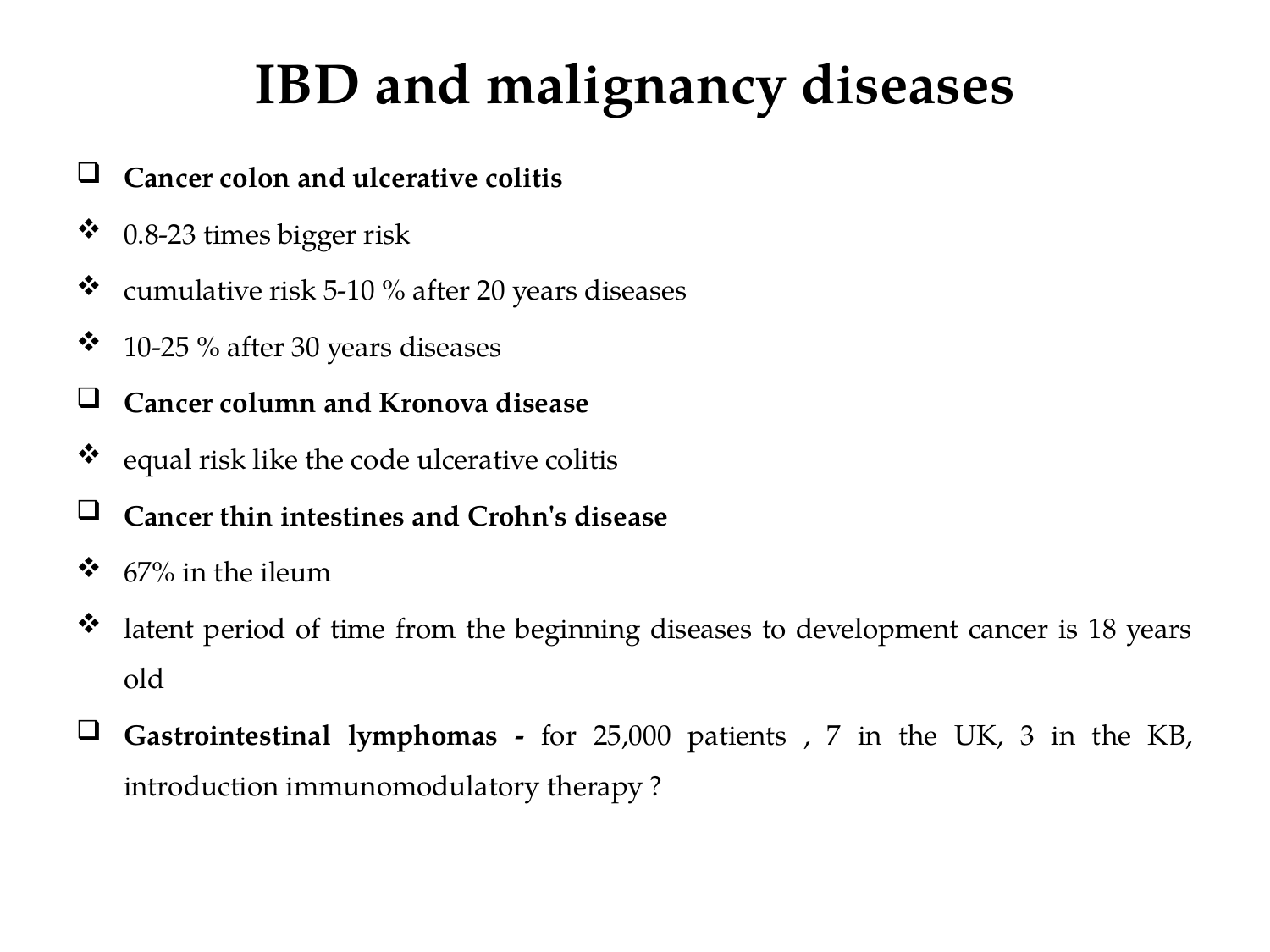

# IBD and malignancy diseases
Cancer colon and ulcerative colitis
0.8-23 times bigger risk
cumulative risk 5-10 % after 20 years diseases
10-25 % after 30 years diseases
Cancer column and Kronova disease
equal risk like the code ulcerative colitis
Cancer thin intestines and Crohn's disease
67% in the ileum
latent period of time from the beginning diseases to development cancer is 18 years old
Gastrointestinal lymphomas - for 25,000 patients , 7 in the UK, 3 in the KB, introduction immunomodulatory therapy ?